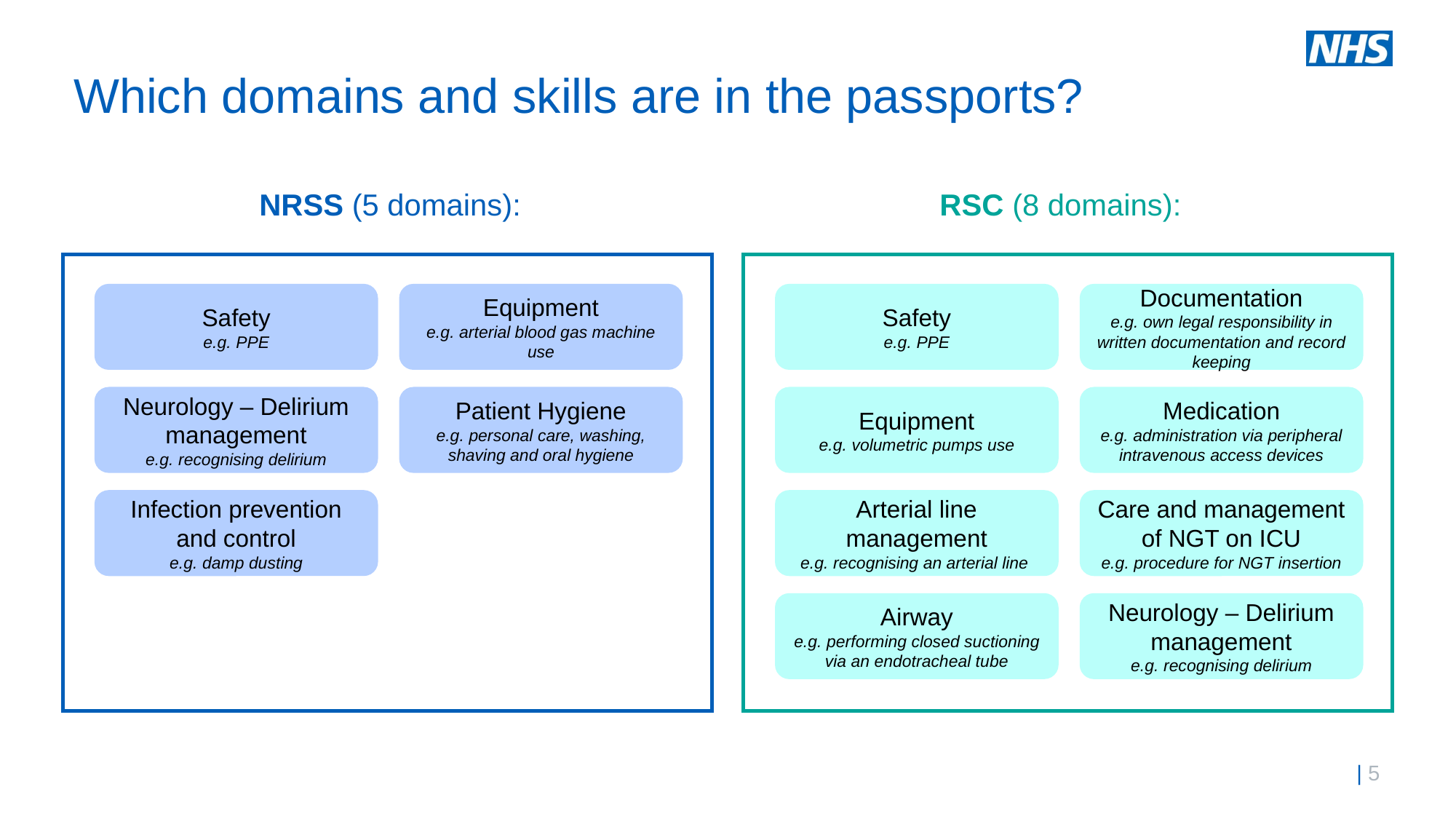

# Which domains and skills are in the passports?
NRSS (5 domains):
RSC (8 domains):

Safety
e.g. PPE
Equipment
e.g. arterial blood gas machine use
Safety
e.g. PPE
Documentation
e.g. own legal responsibility in written documentation and record keeping
Neurology – Delirium management
e.g. recognising delirium
Patient Hygiene
e.g. personal care, washing, shaving and oral hygiene
Equipment
e.g. volumetric pumps use
Medication
e.g. administration via peripheral intravenous access devices
Infection prevention and control
e.g. damp dusting
Arterial line management
e.g. recognising an arterial line
Care and management of NGT on ICU
e.g. procedure for NGT insertion
Airway
e.g. performing closed suctioning via an endotracheal tube
Neurology – Delirium management
e.g. recognising delirium